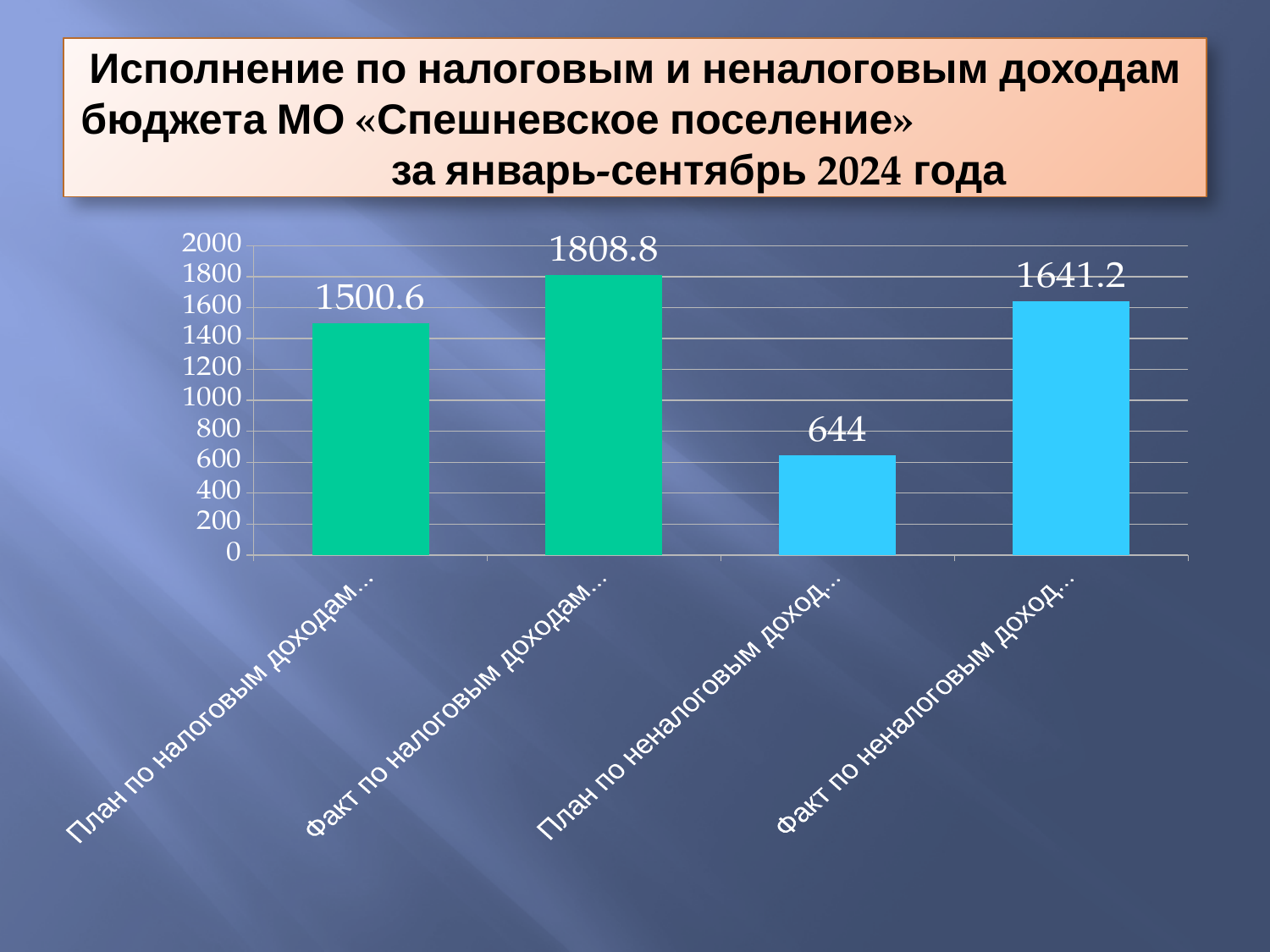

# Исполнение по налоговым и неналоговым доходам бюджета МО «Спешневское поселение»                                       за январь-сентябрь 2024 года

### Chart

| Category | Столбец1 |
|---|---|
| План по налоговым доходам за январь-сентябрь 2024г. | 1500.6 |
| Факт по налоговым доходам за январь-сентябрь 2024г. | 1808.8 |
| План по неналоговым доходам за январь-сентябрь 2024г. | 644.0 |
| Факт по неналоговым доходам за январь-сентябрь 2024г. | 1641.2 |